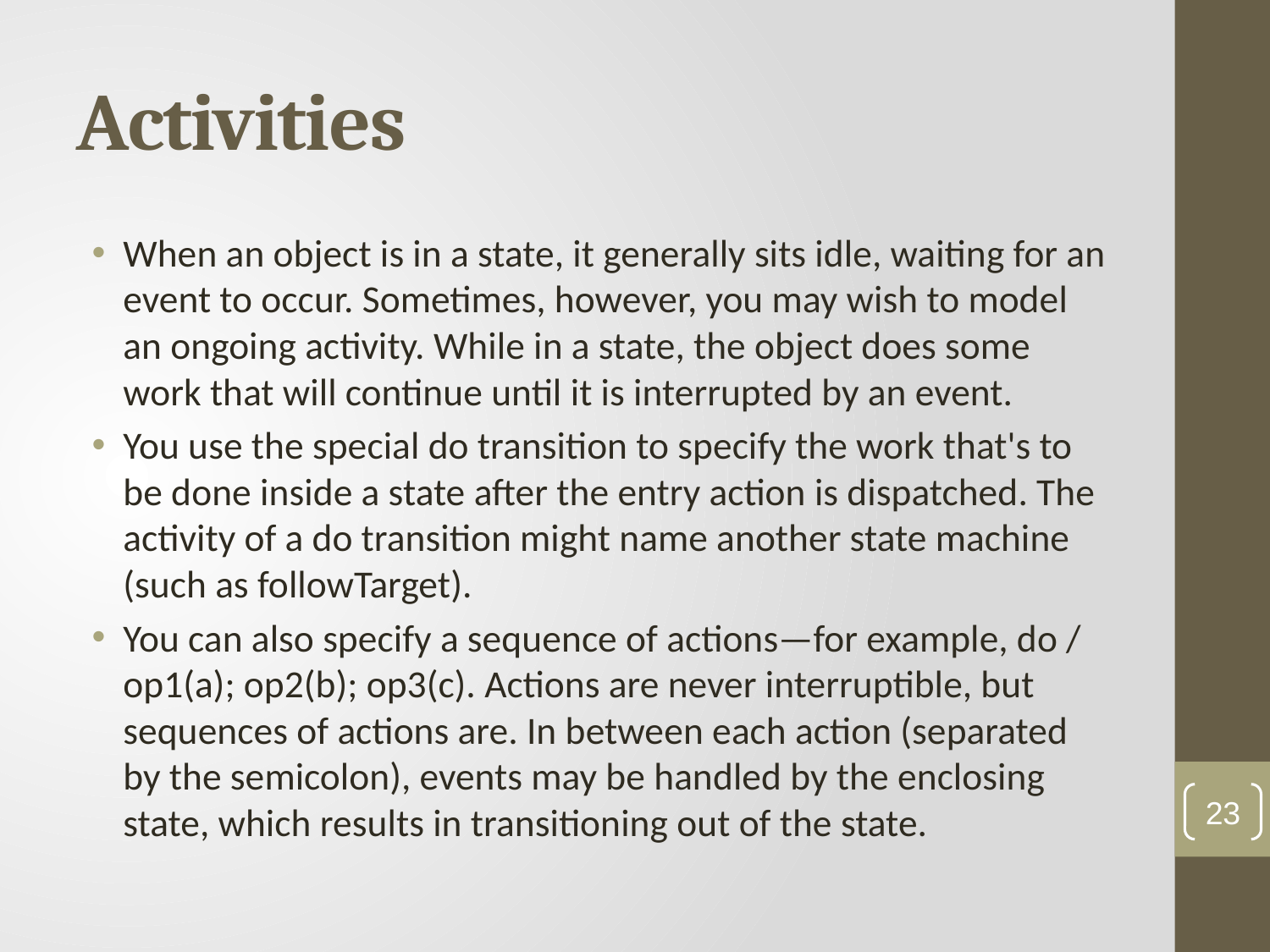

# Activities
When an object is in a state, it generally sits idle, waiting for an event to occur. Sometimes, however, you may wish to model an ongoing activity. While in a state, the object does some work that will continue until it is interrupted by an event.
You use the special do transition to specify the work that's to be done inside a state after the entry action is dispatched. The activity of a do transition might name another state machine (such as followTarget).
You can also specify a sequence of actions—for example, do / op1(a); op2(b); op3(c). Actions are never interruptible, but sequences of actions are. In between each action (separated by the semicolon), events may be handled by the enclosing state, which results in transitioning out of the state.
23